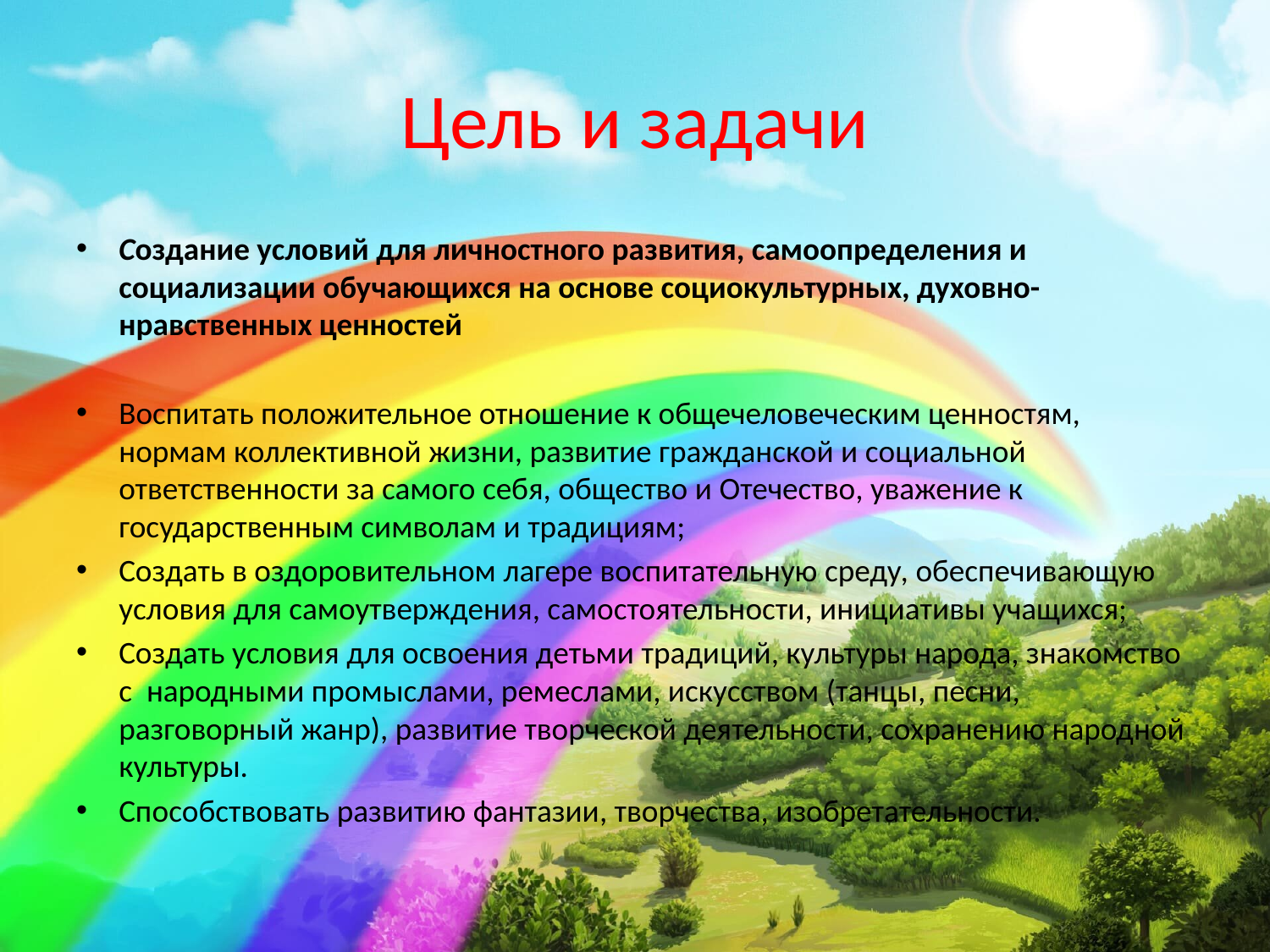

# Цель и задачи
Создание условий для личностного развития, самоопределения и социализации обучающихся на основе социокультурных, духовно-нравственных ценностей

Воспитать положительное отношение к общечеловеческим ценностям, нормам коллективной жизни, развитие гражданской и социальной ответственности за самого себя, общество и Отечество, уважение к государственным символам и традициям;
Создать в оздоровительном лагере воспитательную среду, обеспечивающую условия для самоутверждения, самостоятельности, инициативы учащихся;
Создать условия для освоения детьми традиций, культуры народа, знакомство с  народными промыслами, ремеслами, искусством (танцы, песни, разговорный жанр), развитие творческой деятельности, сохранению народной культуры.
Способствовать развитию фантазии, творчества, изобретательности.